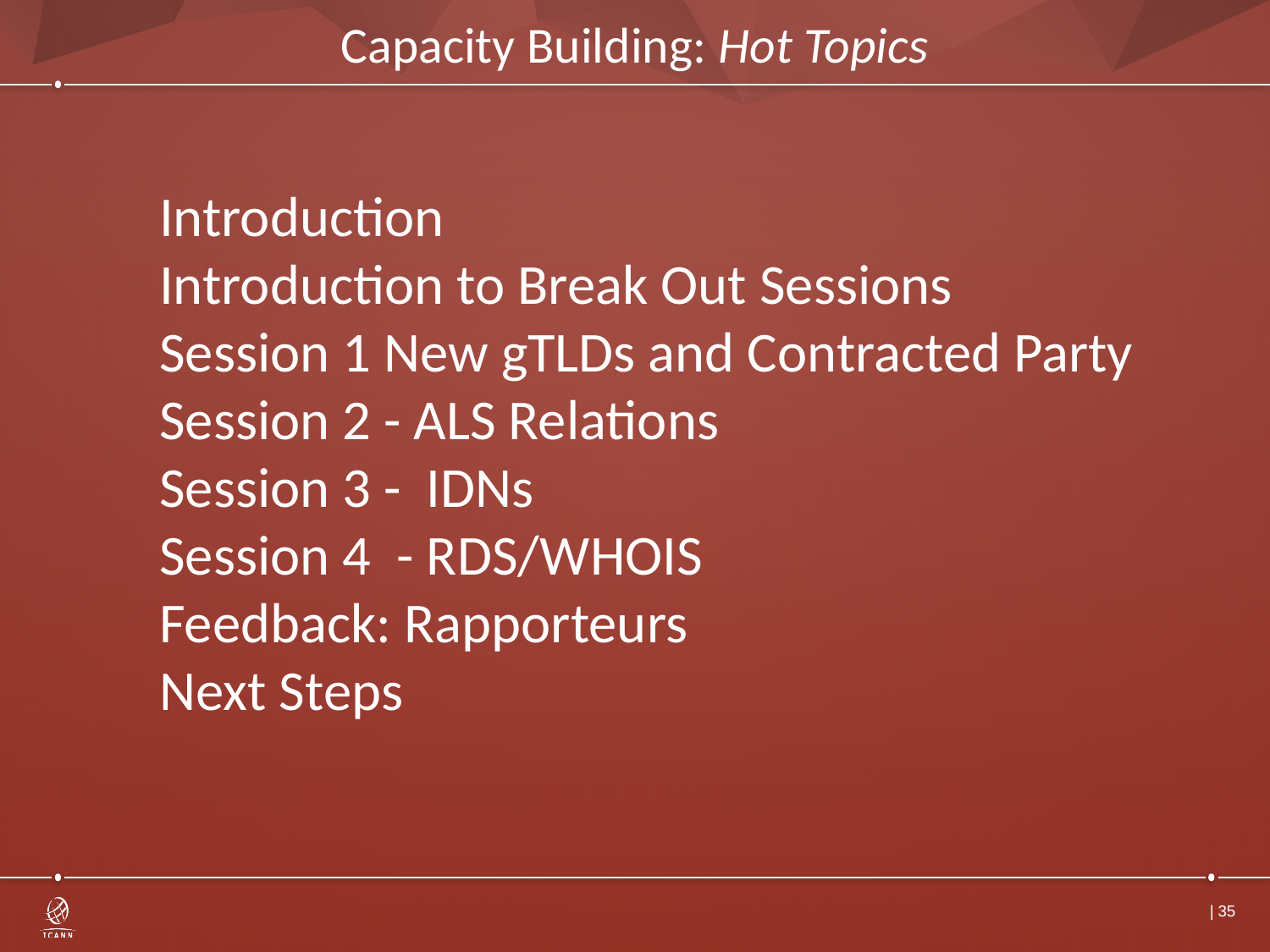

# Capacity Building: Hot Topics
Introduction
Introduction to Break Out Sessions
Session 1 New gTLDs and Contracted Party
Session 2 - ALS Relations
Session 3 -  IDNs
Session 4  - RDS/WHOIS
Feedback: Rapporteurs
Next Steps